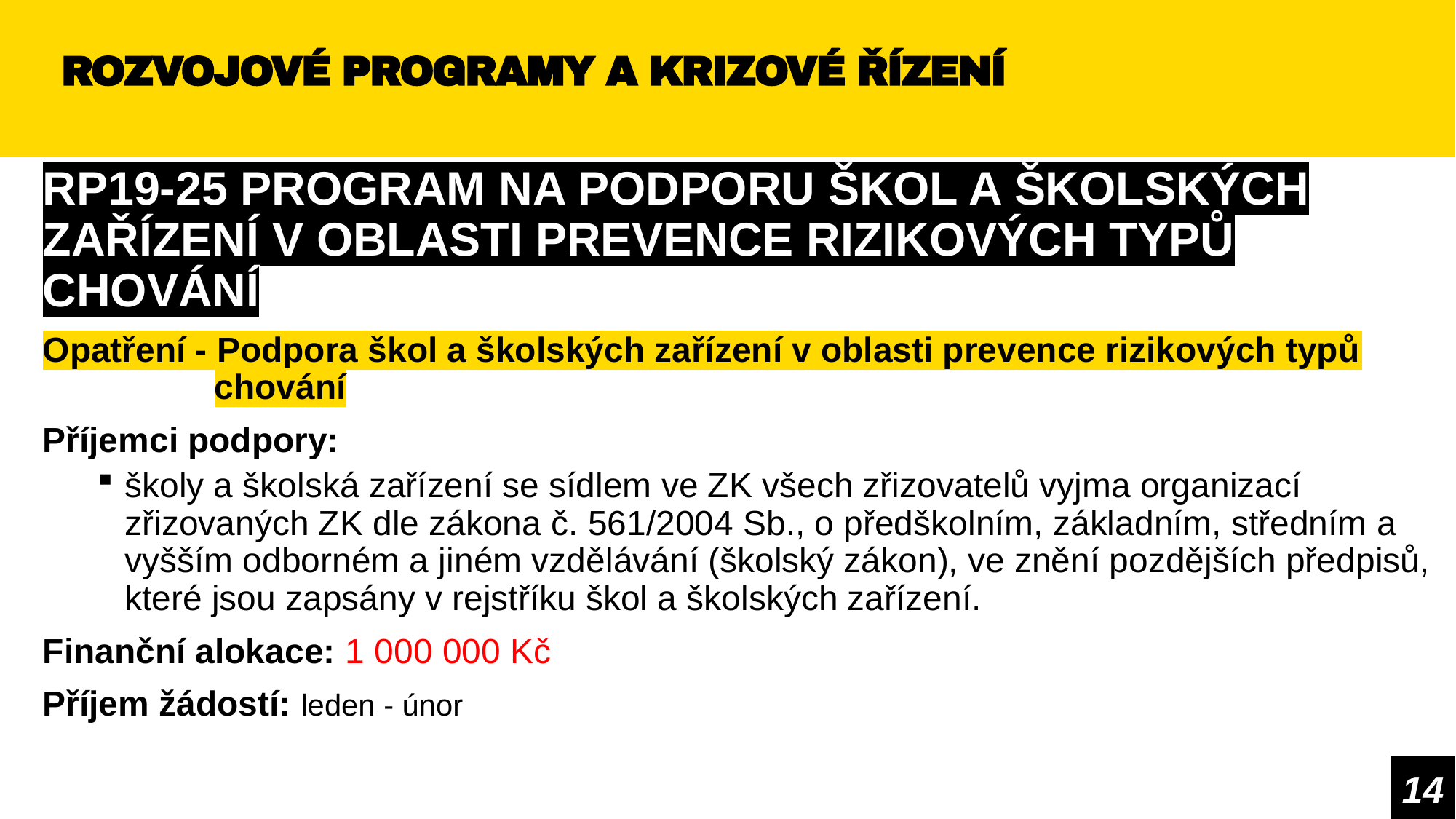

# ROZVOJOVÉ PROGRAMY A KRIZOVÉ ŘÍZENÍ
RP19-25 PROGRAM NA PODPORU ŠKOL A ŠKOLSKÝCH ZAŘÍZENÍ V OBLASTI PREVENCE RIZIKOVÝCH TYPŮ CHOVÁNÍ
Opatření - Podpora škol a školských zařízení v oblasti prevence rizikových typů chování
Příjemci podpory:
školy a školská zařízení se sídlem ve ZK všech zřizovatelů vyjma organizací zřizovaných ZK dle zákona č. 561/2004 Sb., o předškolním, základním, středním a vyšším odborném a jiném vzdělávání (školský zákon), ve znění pozdějších předpisů, které jsou zapsány v rejstříku škol a školských zařízení.
Finanční alokace: 1 000 000 Kč
Příjem žádostí: leden - únor

14